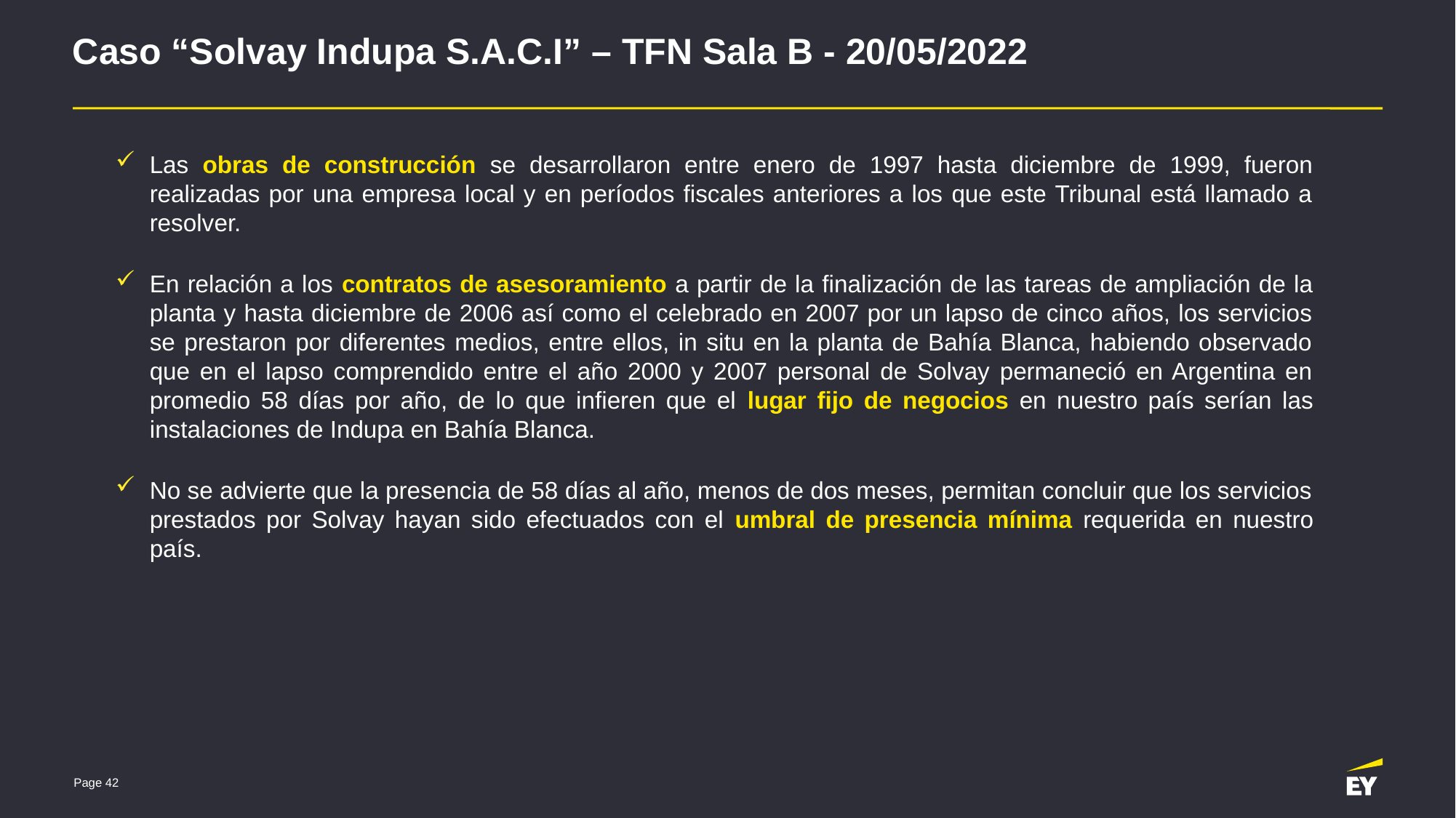

# Caso “Solvay Indupa S.A.C.I” – TFN Sala B - 20/05/2022
Las obras de construcción se desarrollaron entre enero de 1997 hasta diciembre de 1999, fueron realizadas por una empresa local y en períodos fiscales anteriores a los que este Tribunal está llamado a resolver.

En relación a los contratos de asesoramiento a partir de la finalización de las tareas de ampliación de la planta y hasta diciembre de 2006 así como el celebrado en 2007 por un lapso de cinco años, los servicios se prestaron por diferentes medios, entre ellos, in situ en la planta de Bahía Blanca, habiendo observado que en el lapso comprendido entre el año 2000 y 2007 personal de Solvay permaneció en Argentina en promedio 58 días por año, de lo que infieren que el lugar fijo de negocios en nuestro país serían las instalaciones de Indupa en Bahía Blanca.

No se advierte que la presencia de 58 días al año, menos de dos meses, permitan concluir que los servicios prestados por Solvay hayan sido efectuados con el umbral de presencia mínima requerida en nuestro país.

Page 42